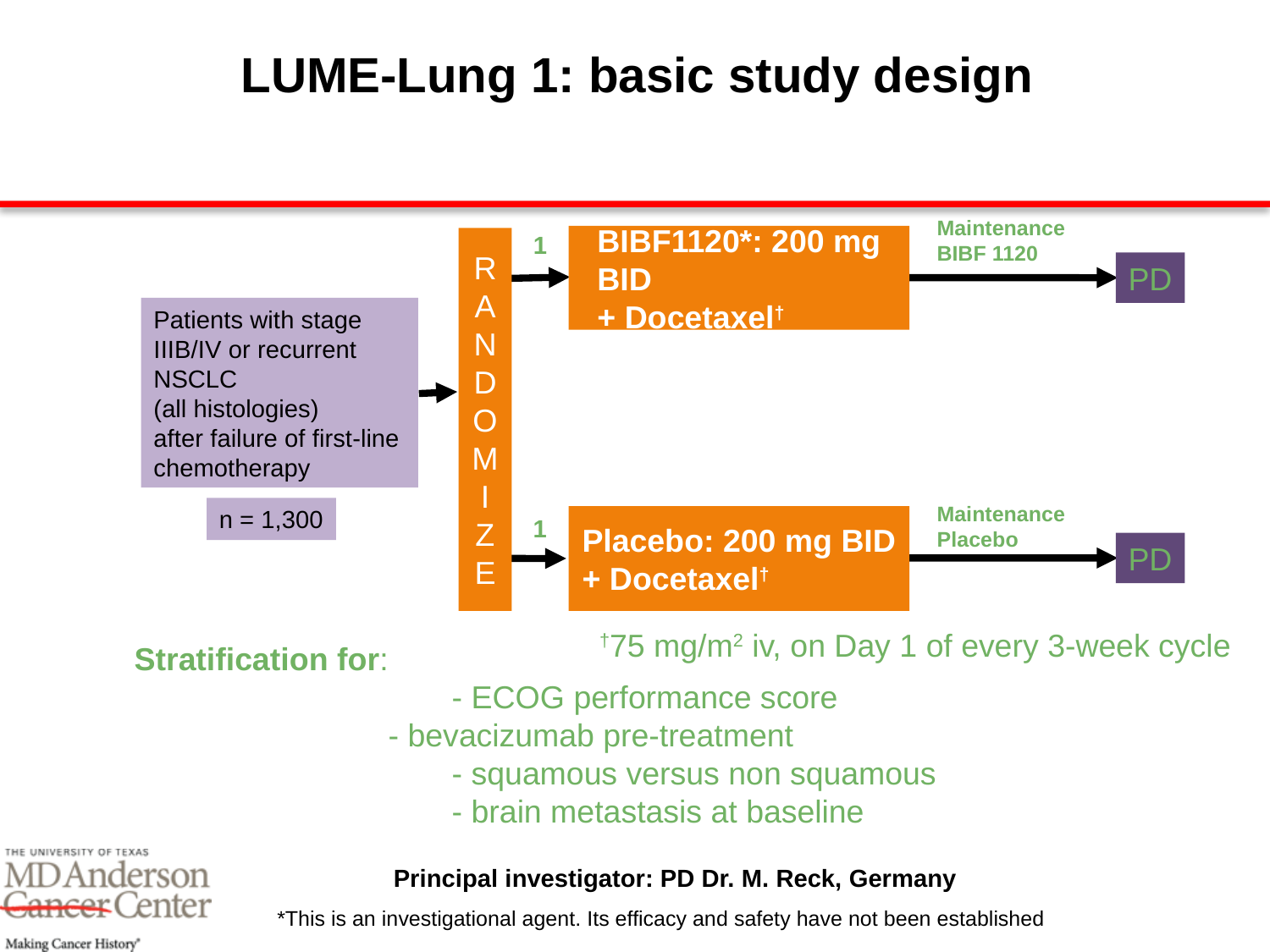

LUME-Lung 1: basic study design
Maintenance
BIBF 1120
1
BIBF1120*: 200 mg BID
+ Docetaxel†
RANDOMI
ZE
PD

Patients with stage IIIB/IV or recurrent NSCLC
(all histologies)
after failure of first-line chemotherapy

Maintenance Placebo
n = 1,300
Placebo: 200 mg BID
+ Docetaxel†
1
PD

†75 mg/m2 iv, on Day 1 of every 3-week cycle
Stratification for:
		- ECOG performance score
- bevacizumab pre-treatment
		- squamous versus non squamous
		- brain metastasis at baseline

Principal investigator: PD Dr. M. Reck, Germany
*This is an investigational agent. Its efficacy and safety have not been established